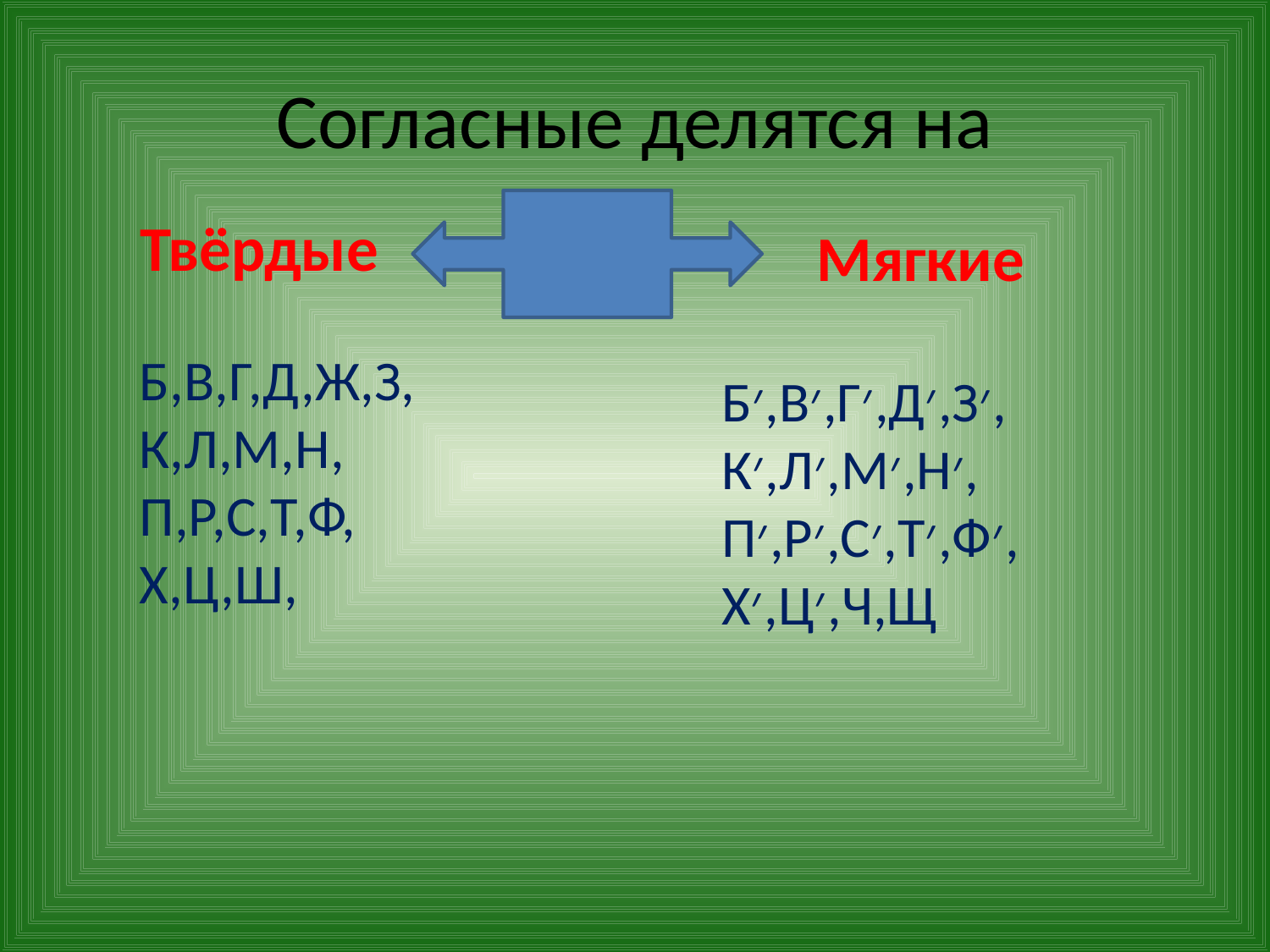

# Согласные делятся на

Твёрдые
Мягкие
Б,В,Г,Д,Ж,З,
К,Л,М,Н,
П,Р,С,Т,Ф,
Х,Ц,Ш,
Б׳,В׳,Г׳,Д׳,З׳,
К׳,Л׳,М׳,Н׳,
П׳,Р׳,С׳,Т׳,Ф׳,
Х׳,Ц׳,Ч,Щ